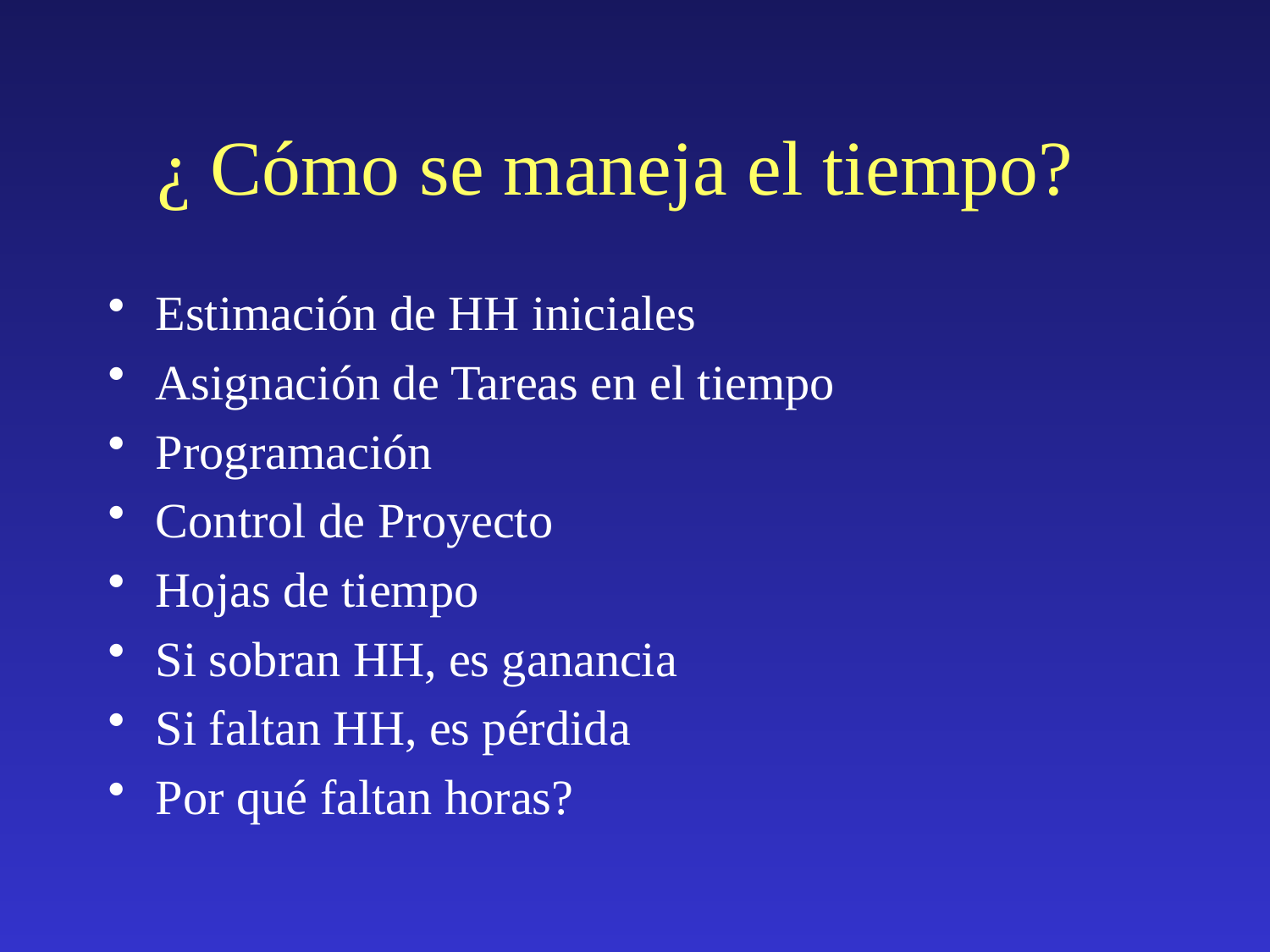

# ¿ Cómo se maneja el tiempo?
Estimación de HH iniciales
Asignación de Tareas en el tiempo
Programación
Control de Proyecto
Hojas de tiempo
Si sobran HH, es ganancia
Si faltan HH, es pérdida
Por qué faltan horas?